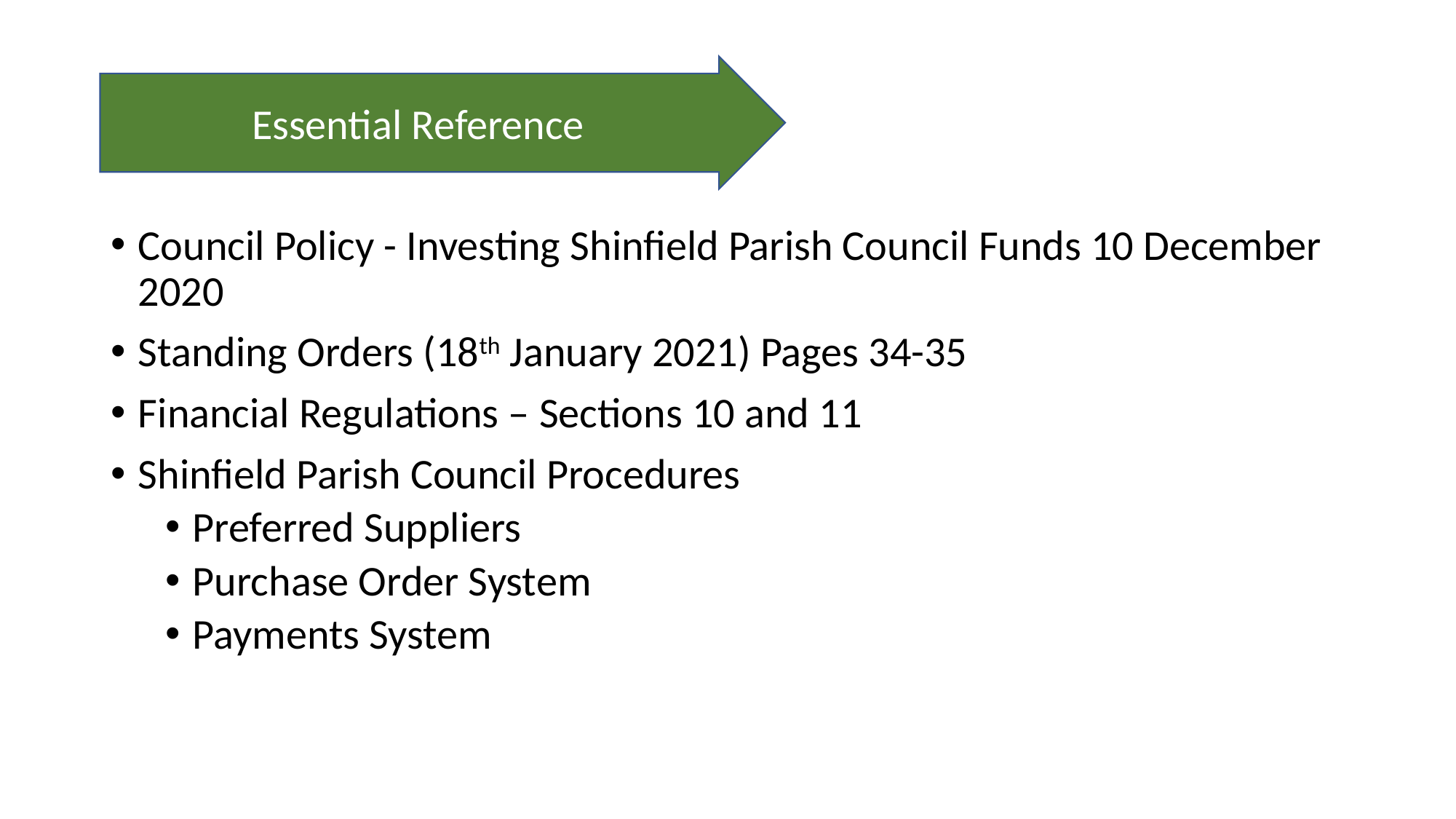

#
Essential Reference
Council Policy - Investing Shinfield Parish Council Funds 10 December 2020
Standing Orders (18th January 2021) Pages 34-35
Financial Regulations – Sections 10 and 11
Shinfield Parish Council Procedures
Preferred Suppliers
Purchase Order System
Payments System